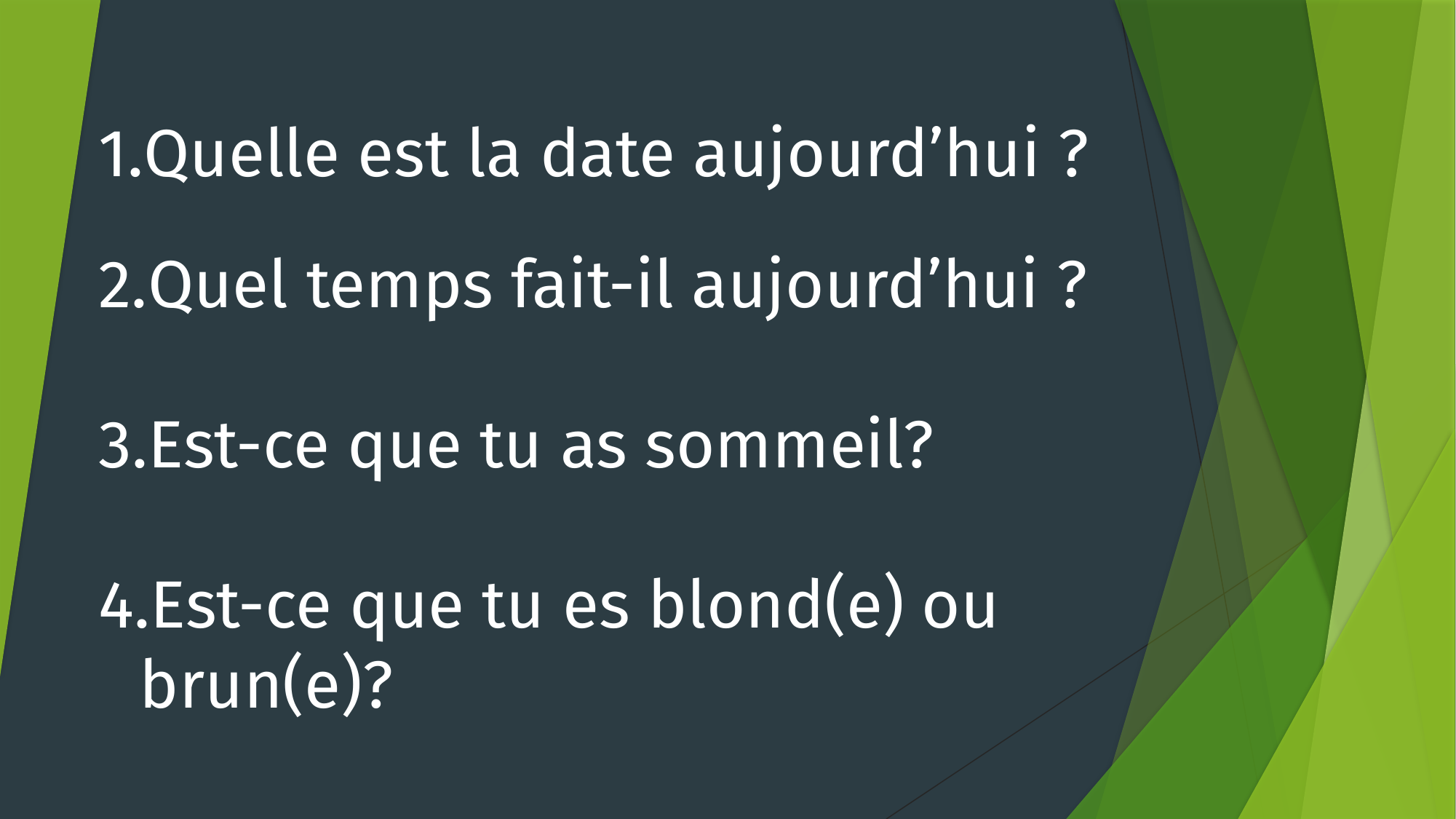

Quelle est la date aujourd’hui ?

Quel temps fait-il aujourd’hui ?

Est-ce que tu as sommeil?

Est-ce que tu es blond(e) ou brun(e)?